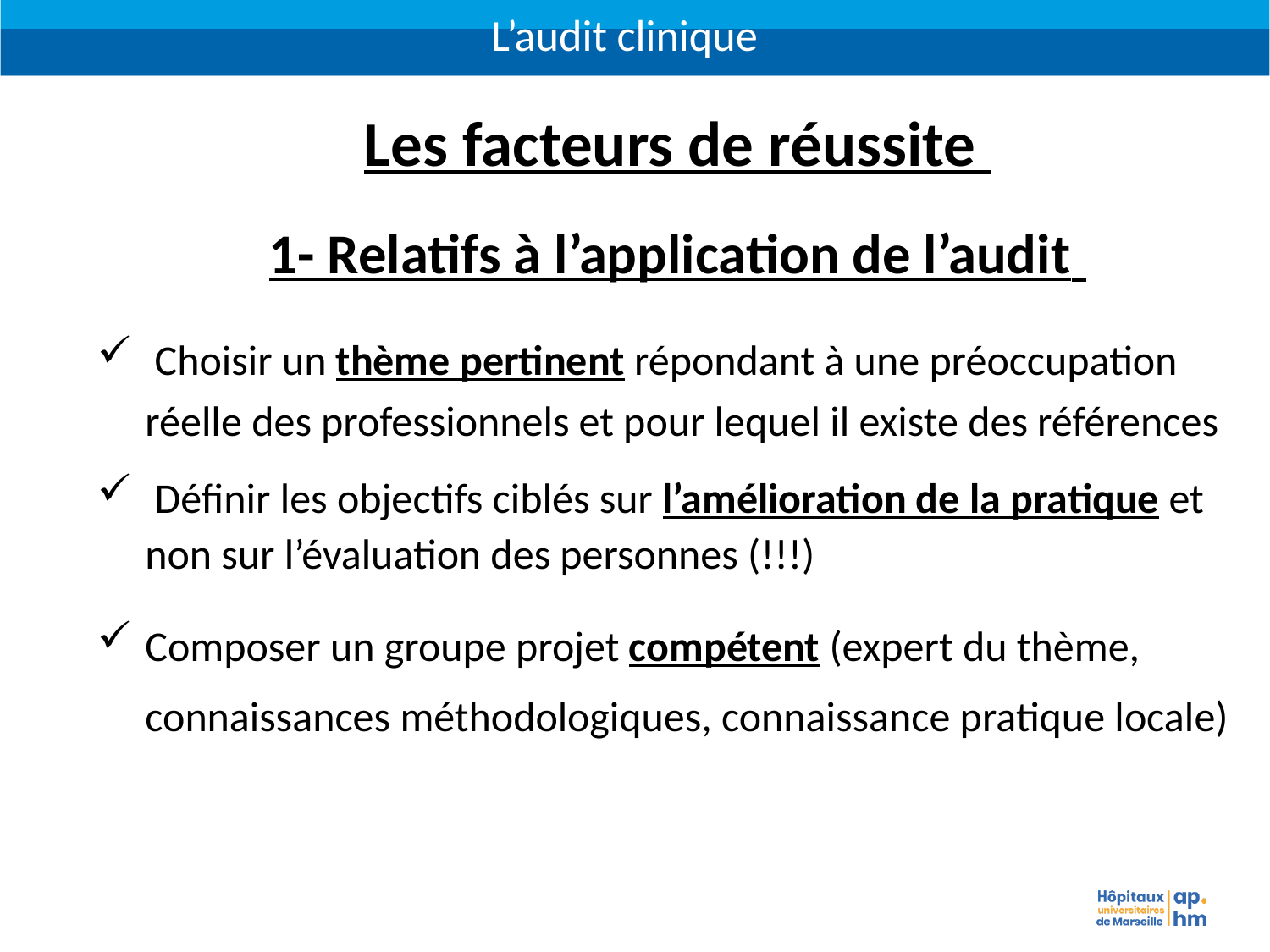

L’audit clinique
Les facteurs de réussite
1- Relatifs à l’application de l’audit

 Choisir un thème pertinent répondant à une préoccupation réelle des professionnels et pour lequel il existe des références
 Définir les objectifs ciblés sur l’amélioration de la pratique et non sur l’évaluation des personnes (!!!)
Composer un groupe projet compétent (expert du thème, connaissances méthodologiques, connaissance pratique locale)